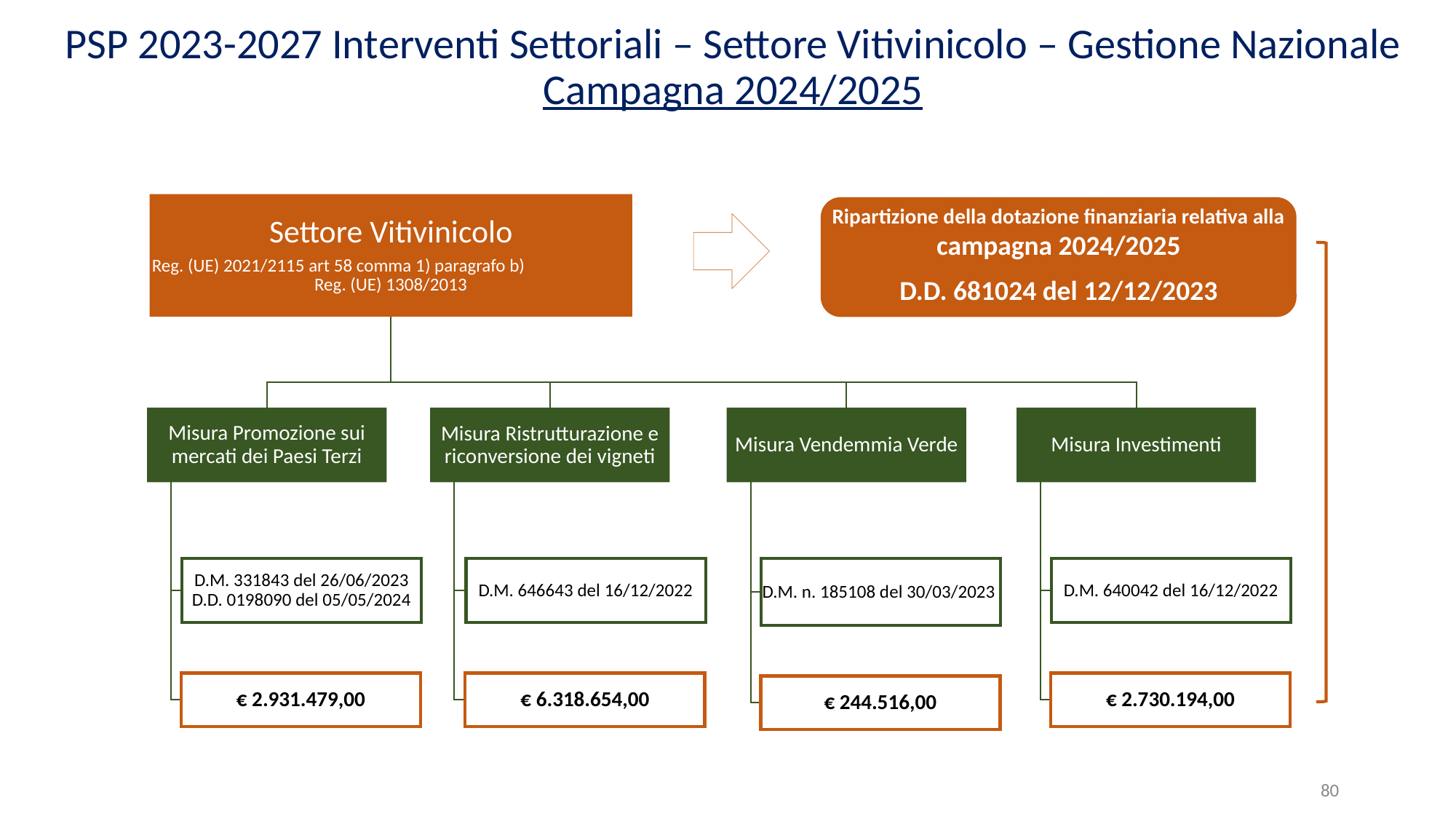

PSP 2023-2027 Interventi Settoriali – Settore Vitivinicolo – Gestione Nazionale
Campagna 2024/2025
Settore Vitivinicolo
Reg. (UE) 2021/2115 art 58 comma 1) paragrafo b)                          Reg. (UE) 1308/2013
Misura Promozione sui mercati dei Paesi Terzi
D.M. 331843 del 26/06/2023 D.D. 0198090 del 05/05/2024
€ 2.931.479,00
Misura Ristrutturazione e riconversione dei vigneti
D.M. 646643 del 16/12/2022
€ 6.318.654,00
Misura Vendemmia Verde
D.M. n. 185108 del 30/03/2023
€ 244.516,00
Misura Investimenti
D.M. 640042 del 16/12/2022
€ 2.730.194,00

Ripartizione della dotazione finanziaria relativa alla campagna 2024/2025
D.D. 681024 del 12/12/2023